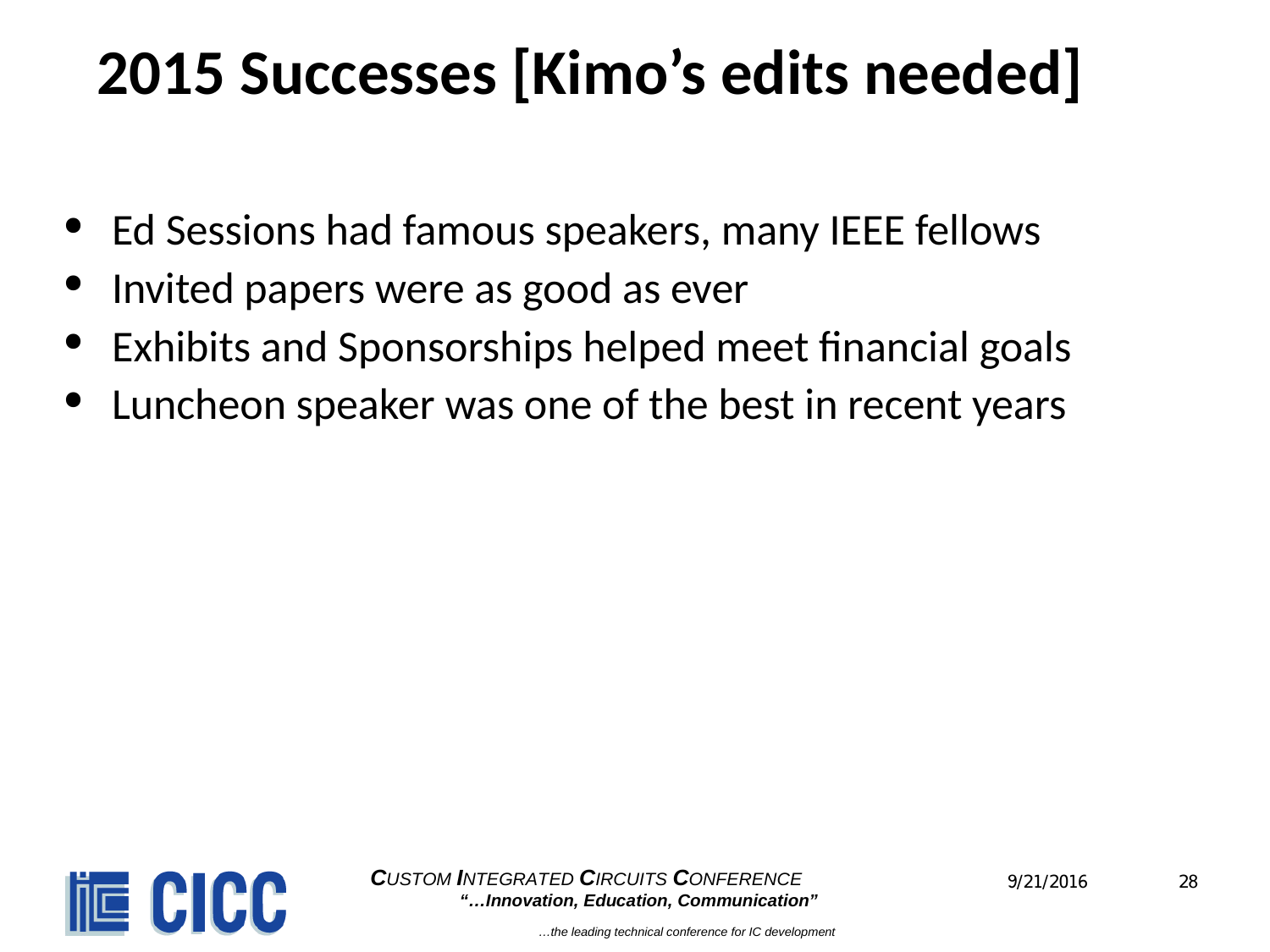

# 2015 Successes [Kimo’s edits needed]
Ed Sessions had famous speakers, many IEEE fellows
Invited papers were as good as ever
Exhibits and Sponsorships helped meet financial goals
Luncheon speaker was one of the best in recent years